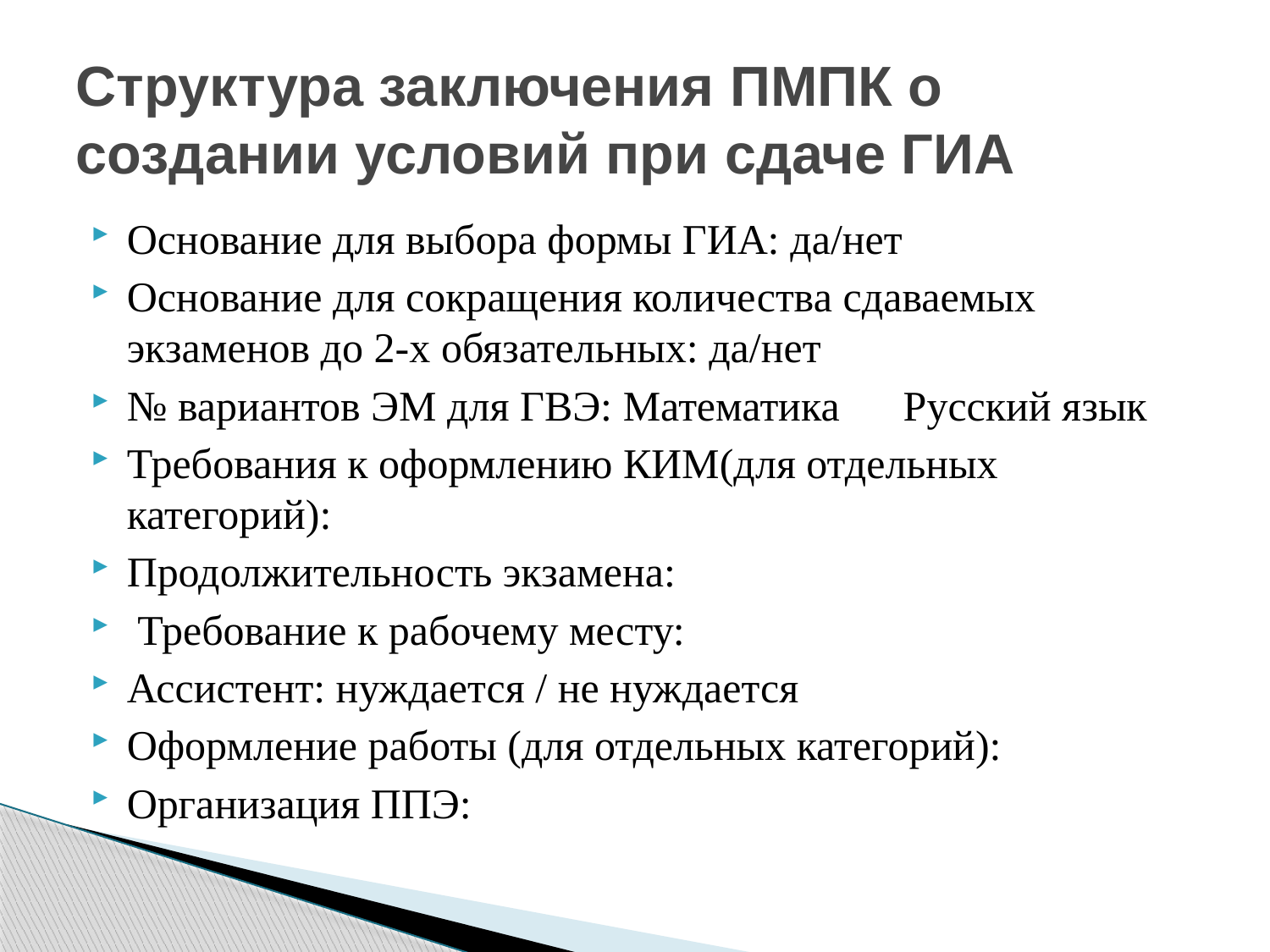

# Структура заключения ПМПК о создании условий при сдаче ГИА
Основание для выбора формы ГИА: да/нет
Основание для сокращения количества сдаваемых экзаменов до 2-х обязательных: да/нет
№ вариантов ЭМ для ГВЭ: Математика      Русский язык
Требования к оформлению КИМ(для отдельных категорий):
Продолжительность экзамена:
 Требование к рабочему месту:
Ассистент: нуждается / не нуждается
Оформление работы (для отдельных категорий):
Организация ППЭ: